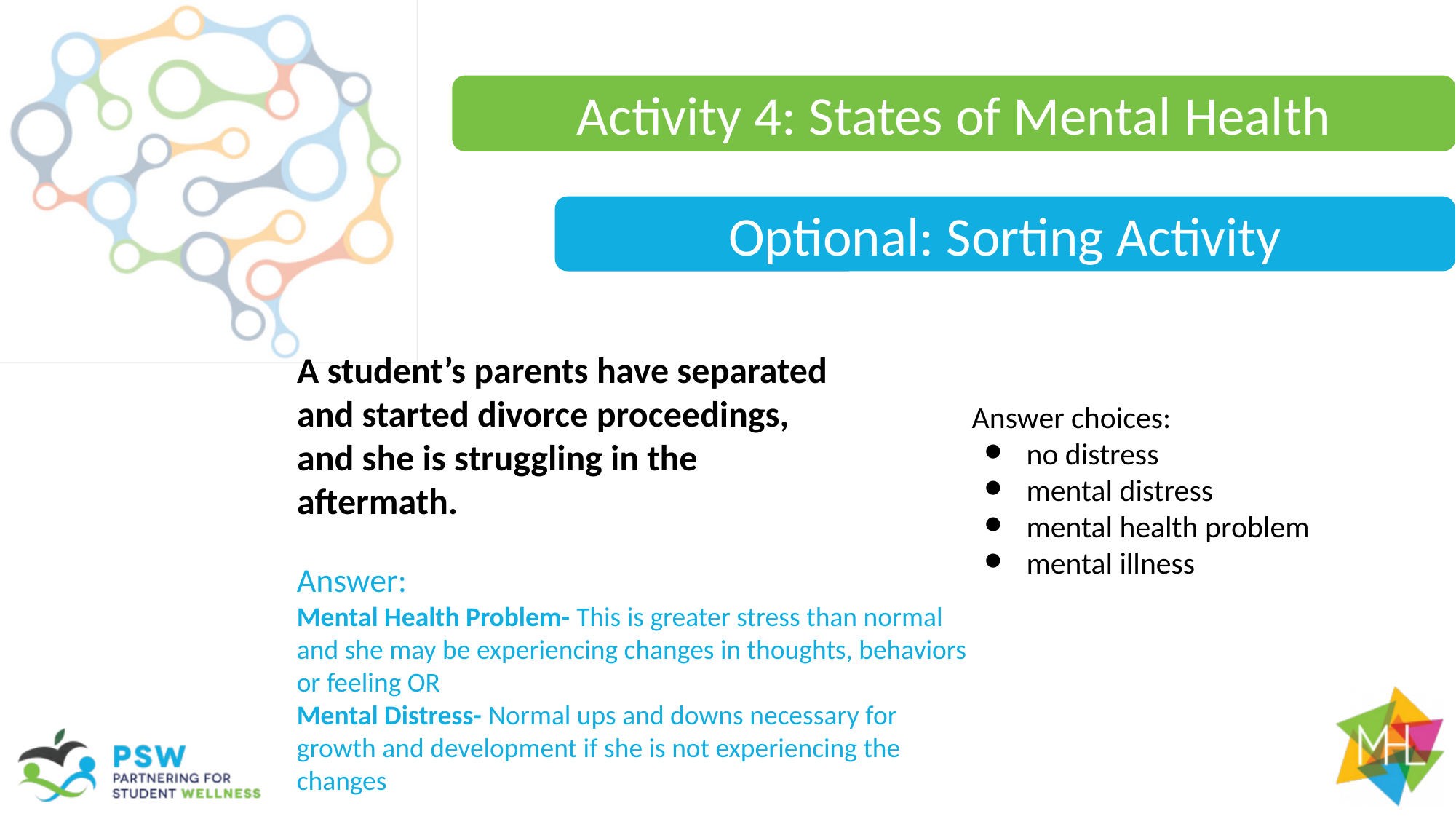

Activity 4: States of Mental Health
Optional: Sorting Activity
A student’s parents have separated and started divorce proceedings, and she is struggling in the aftermath.
Answer choices:
no distress
mental distress
mental health problem
mental illness
Answer:
Mental Health Problem- This is greater stress than normal and she may be experiencing changes in thoughts, behaviors or feeling OR
Mental Distress- Normal ups and downs necessary for growth and development if she is not experiencing the changes